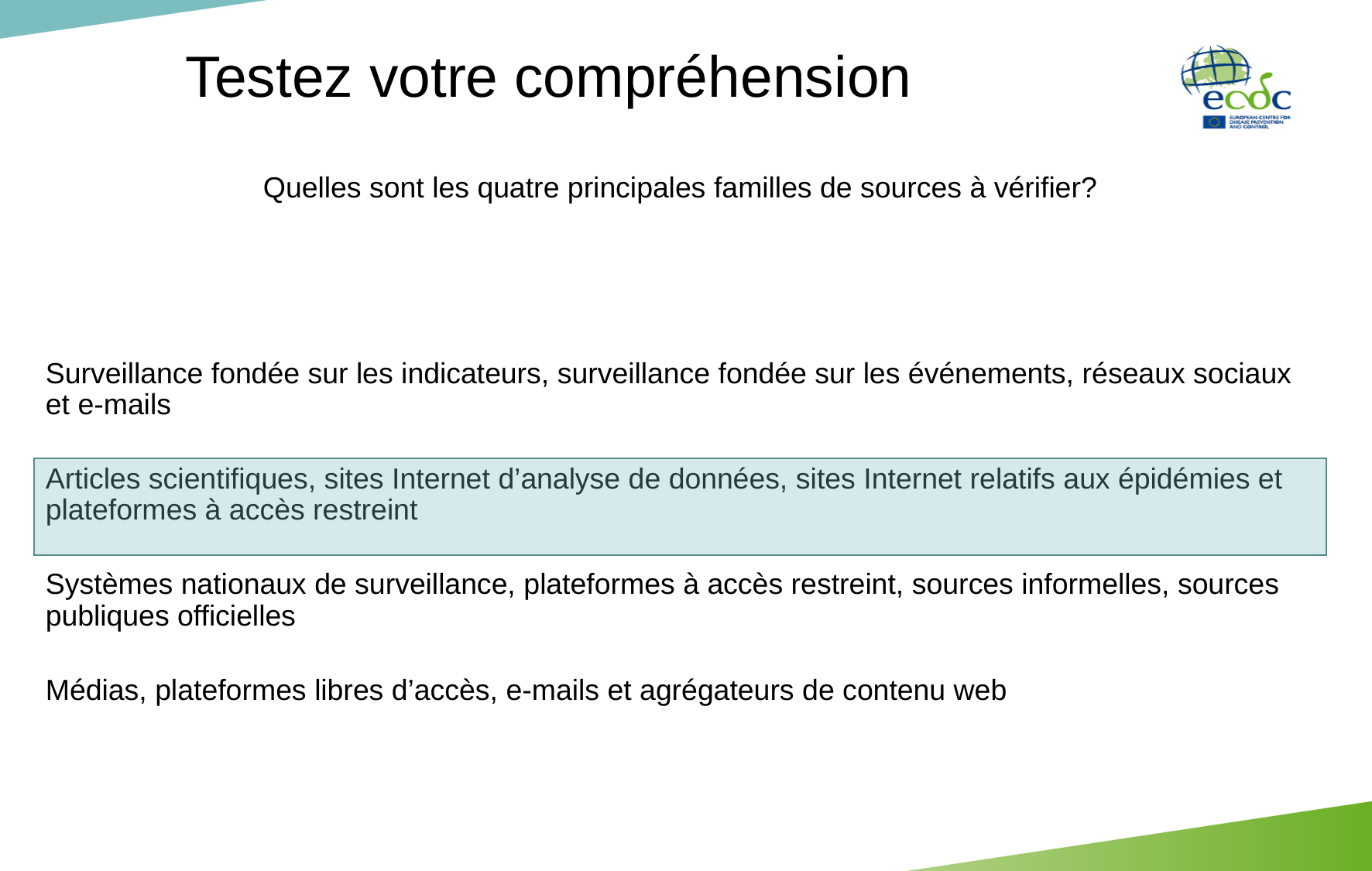

Testez votre compréhension
Quelles sont les quatre principales familles de sources à vérifier?

Surveillance fondée sur les indicateurs, surveillance fondée sur les événements, réseaux sociaux et e-mails

Articles scientifiques, sites Internet d’analyse de données, sites Internet relatifs aux épidémies et plateformes à accès restreint

Systèmes nationaux de surveillance, plateformes à accès restreint, sources informelles, sources publiques officielles

Médias, plateformes libres d’accès, e-mails et agrégateurs de contenu web